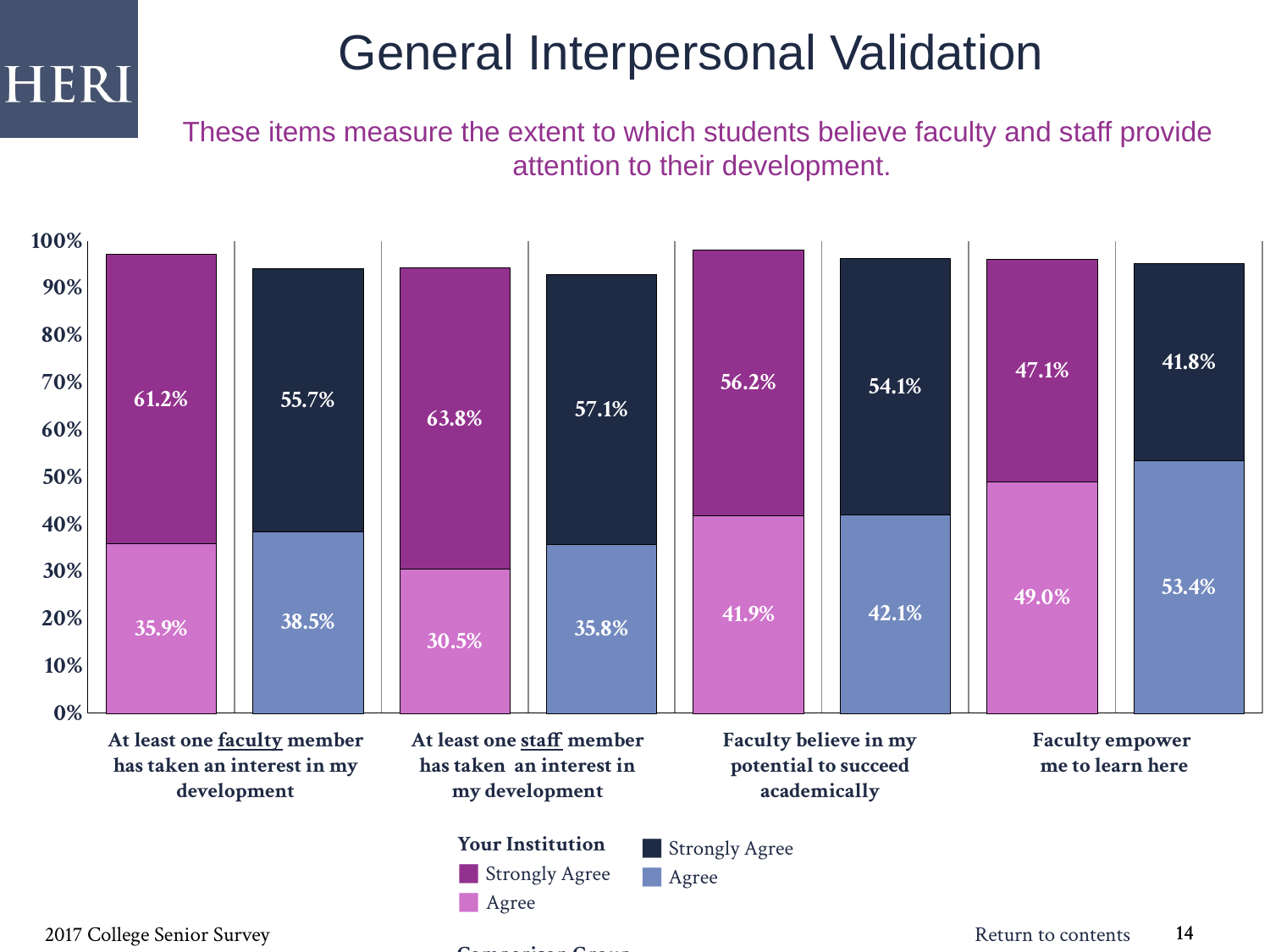

General Interpersonal Validation
These items measure the extent to which students believe faculty and staff provide
 attention to their development.

### Chart

| Category | Strongly Agree | Agree |
|---|---|---|
| At least one faculty member has taken an interest in my development | 0.359 | 0.612 |
| comp | 0.385 | 0.557 |
| At least one staff member has taken  an interest in my development | 0.305 | 0.638 |
| comp | 0.358 | 0.571 |
| Faculty believe in my potential to succeed academically | 0.419 | 0.562 |
| comp | 0.421 | 0.541 |
| Faculty empower me to learn here | 0.49 | 0.471 |
| comp | 0.534 | 0.418 |
At least one faculty member has taken an interest in my development
At least one staff member has taken  an interest in my development
Faculty believe in my potential to succeed academically
Faculty empower
me to learn here
Your Institution
■ Strongly Agree
■ Agree

Comparison Group
■ Strongly Agree
■ Agree

2017 College Senior Survey
14
14